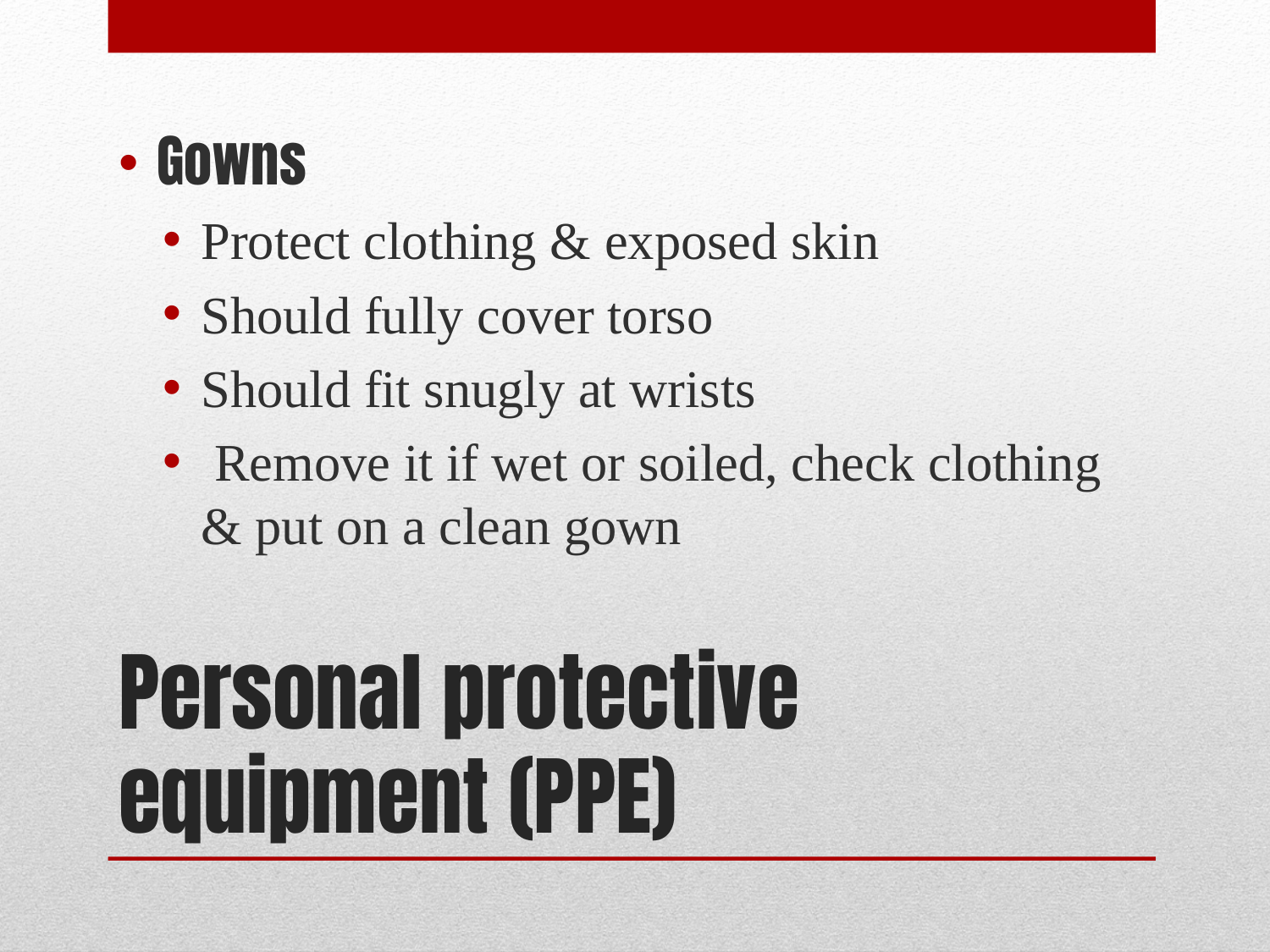

Gowns
Protect clothing & exposed skin
Should fully cover torso
Should fit snugly at wrists
 Remove it if wet or soiled, check clothing & put on a clean gown
# Personal protective equipment (PPE)